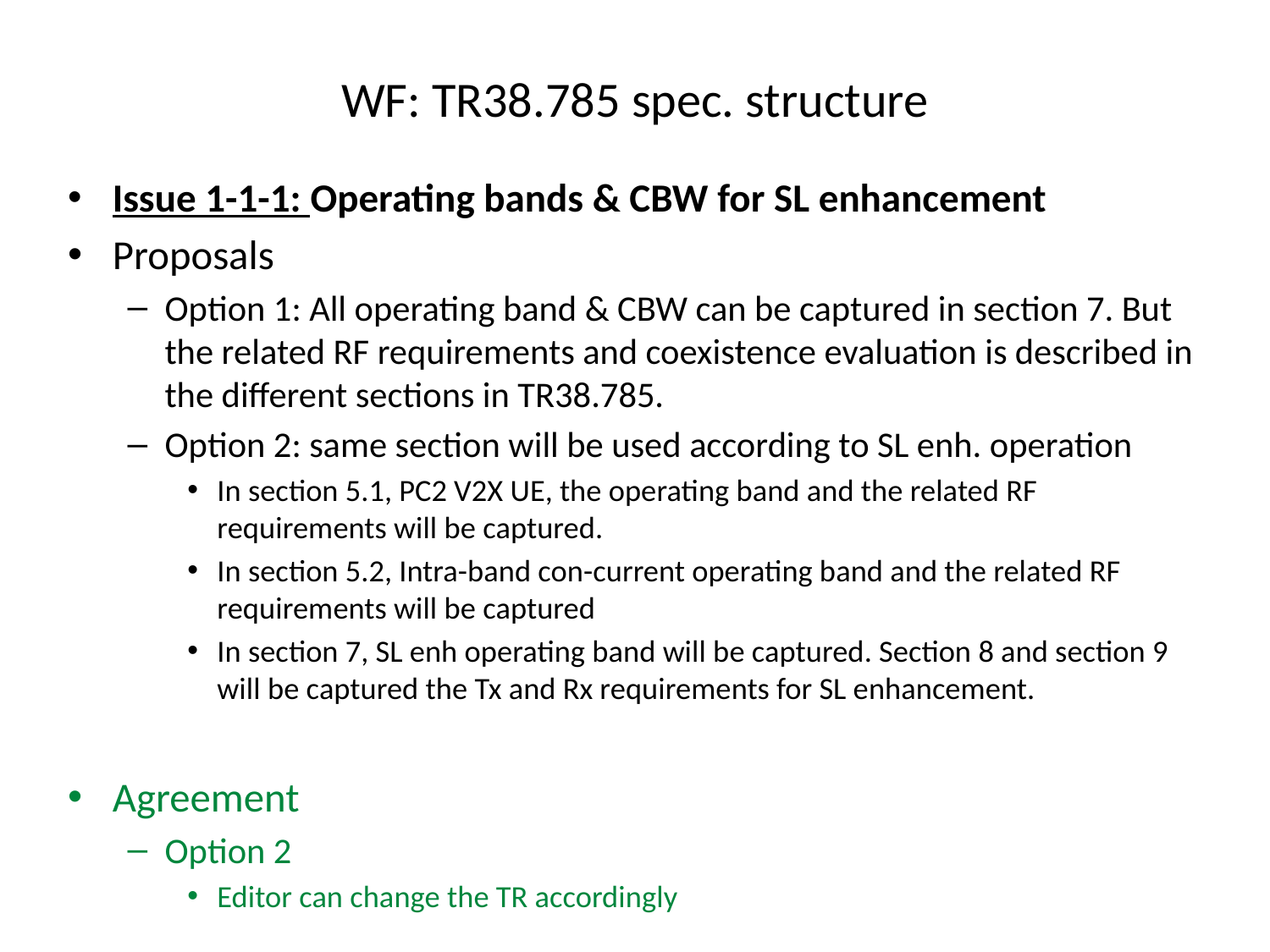

# WF: TR38.785 spec. structure
Issue 1-1-1: Operating bands & CBW for SL enhancement
Proposals
Option 1: All operating band & CBW can be captured in section 7. But the related RF requirements and coexistence evaluation is described in the different sections in TR38.785.
Option 2: same section will be used according to SL enh. operation
In section 5.1, PC2 V2X UE, the operating band and the related RF requirements will be captured.
In section 5.2, Intra-band con-current operating band and the related RF requirements will be captured
In section 7, SL enh operating band will be captured. Section 8 and section 9 will be captured the Tx and Rx requirements for SL enhancement.

Agreement
Option 2
Editor can change the TR accordingly